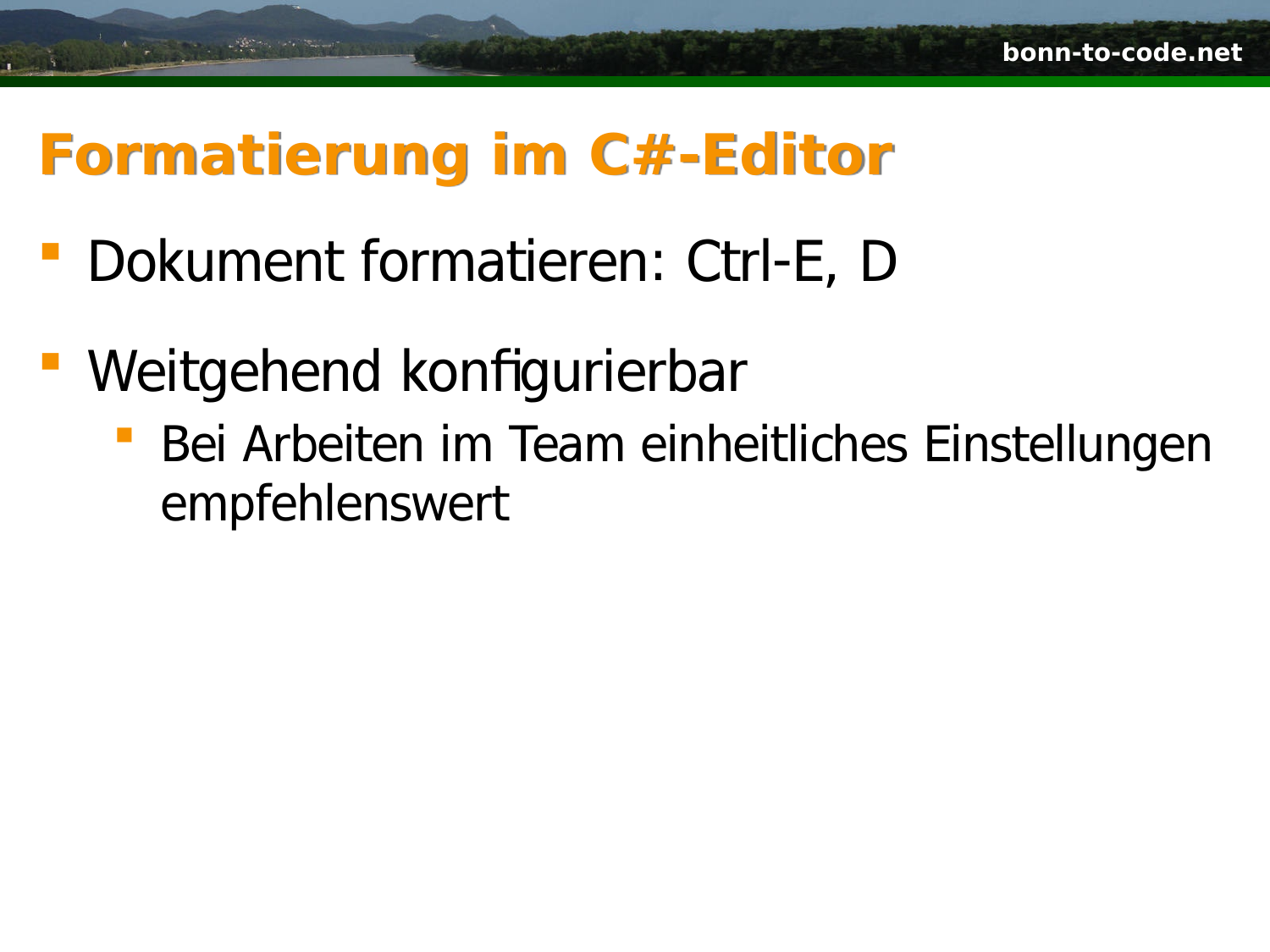

# Formatierung im C#-Editor
Dokument formatieren: Ctrl-E, D
Weitgehend konfigurierbar
Bei Arbeiten im Team einheitliches Einstellungen empfehlenswert